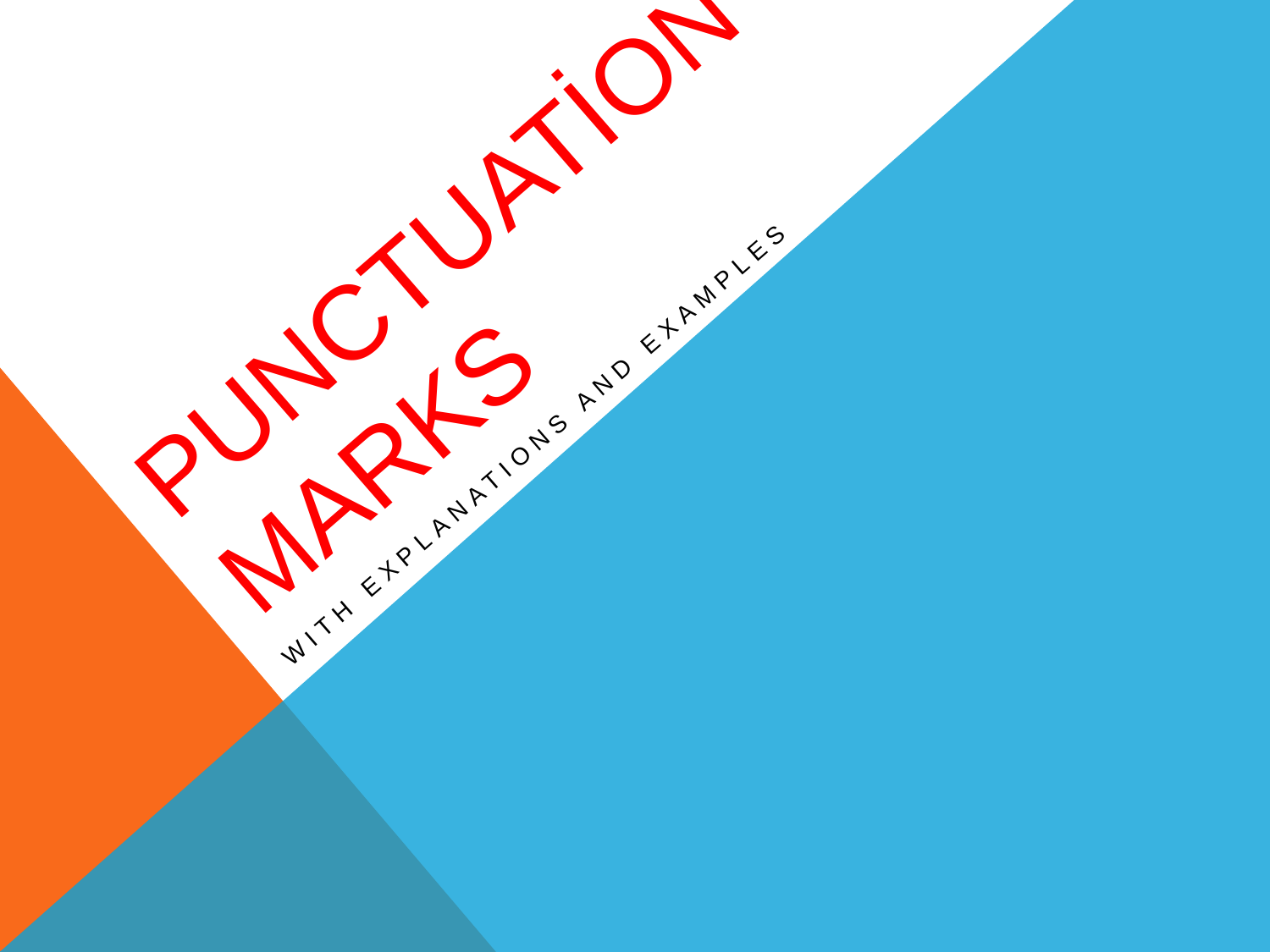

# Punctuation marks
Wıth explanatıons and examples